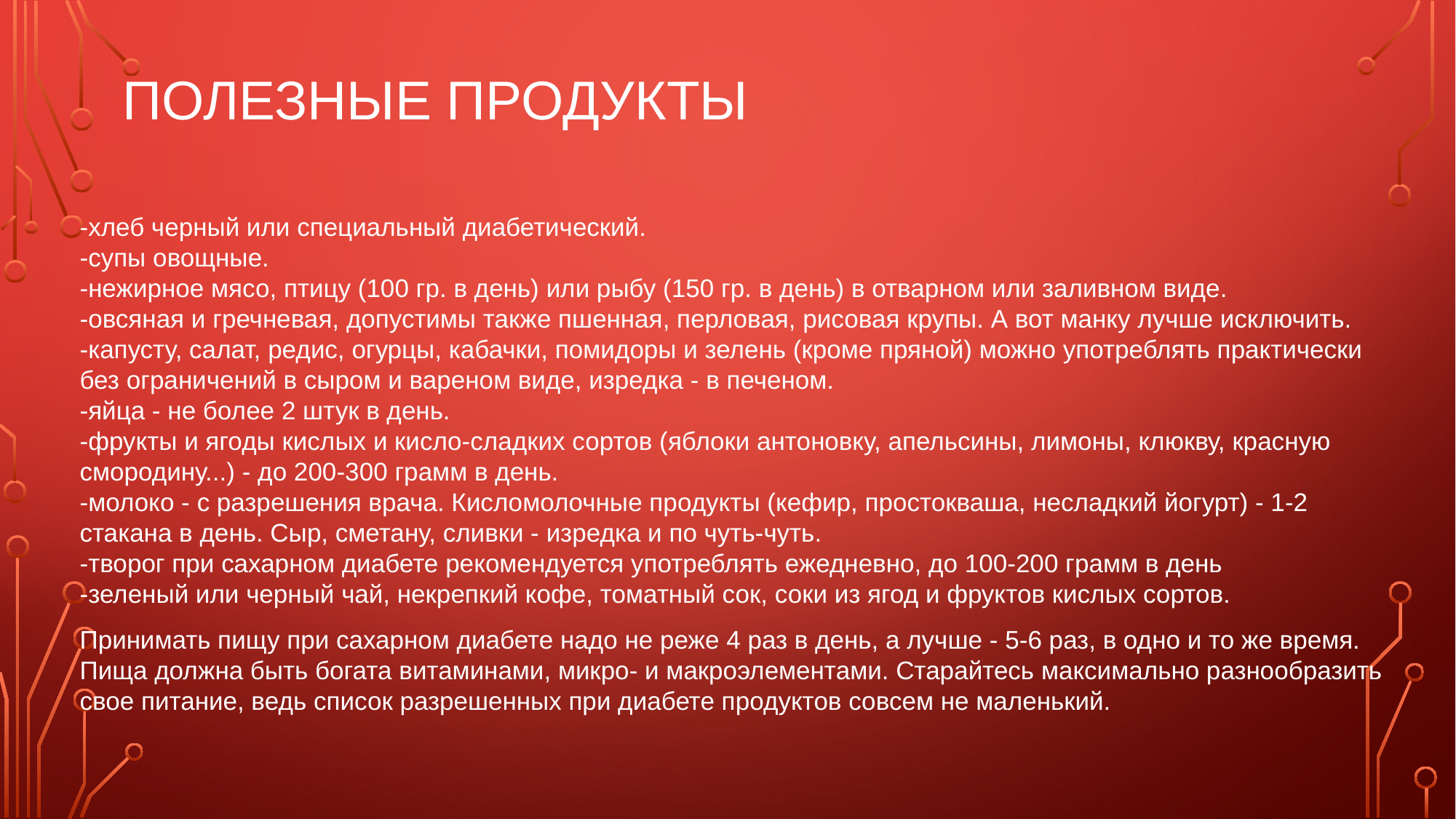

# ПОЛЕЗНЫЕ ПРОДУКТЫ
-хлеб черный или специальный диабетический.
-супы овощные.
-нежирное мясо, птицу (100 гр. в день) или рыбу (150 гр. в день) в отварном или заливном виде.
-овсяная и гречневая, допустимы также пшенная, перловая, рисовая крупы. А вот манку лучше исключить.
-капусту, салат, редис, огурцы, кабачки, помидоры и зелень (кроме пряной) можно употреблять практически без ограничений в сыром и вареном виде, изредка - в печеном.
-яйца - не более 2 штук в день.
-фрукты и ягоды кислых и кисло-сладких сортов (яблоки антоновку, апельсины, лимоны, клюкву, красную смородину...) - до 200-300 грамм в день.
-молоко - с разрешения врача. Кисломолочные продукты (кефир, простокваша, несладкий йогурт) - 1-2 стакана в день. Сыр, сметану, сливки - изредка и по чуть-чуть.
-творог при сахарном диабете рекомендуется употреблять ежедневно, до 100-200 грамм в день
-зеленый или черный чай, некрепкий кофе, томатный сок, соки из ягод и фруктов кислых сортов.
Принимать пищу при сахарном диабете надо не реже 4 раз в день, а лучше - 5-6 раз, в одно и то же время. Пища должна быть богата витаминами, микро- и макроэлементами. Старайтесь максимально разнообразить свое питание, ведь список разрешенных при диабете продуктов совсем не маленький.